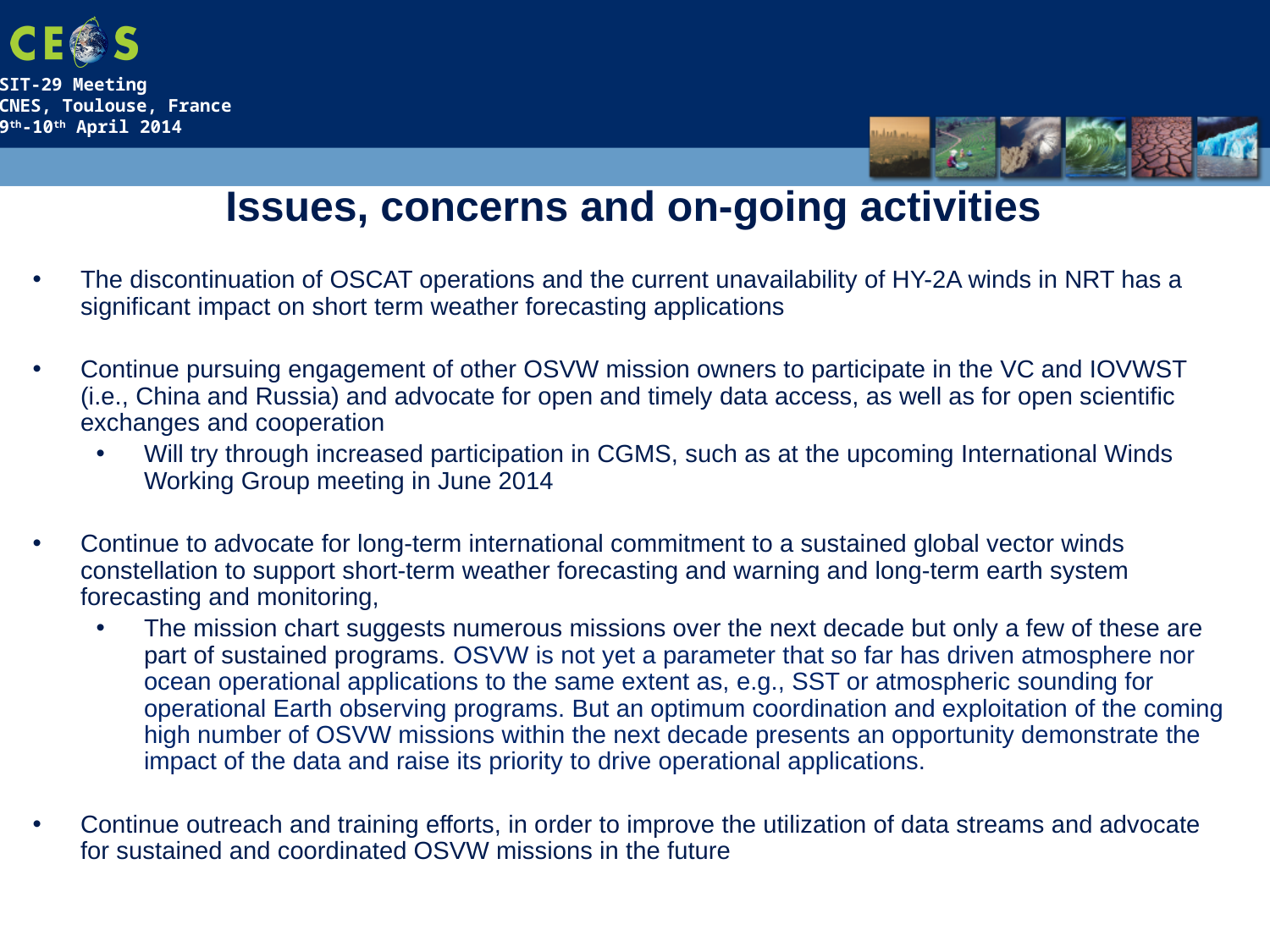

Issues, concerns and on-going activities

The discontinuation of OSCAT operations and the current unavailability of HY-2A winds in NRT has a significant impact on short term weather forecasting applications

Continue pursuing engagement of other OSVW mission owners to participate in the VC and IOVWST  (i.e., China and Russia) and advocate for open and timely data access, as well as for open scientific exchanges and cooperation
Will try through increased participation in CGMS, such as at the upcoming International Winds Working Group meeting in June 2014

Continue to advocate for long-term international commitment to a sustained global vector winds constellation to support short-term weather forecasting and warning and long-term earth system forecasting and monitoring,
The mission chart suggests numerous missions over the next decade but only a few of these are part of sustained programs. OSVW is not yet a parameter that so far has driven atmosphere nor ocean operational applications to the same extent as, e.g., SST or atmospheric sounding for operational Earth observing programs. But an optimum coordination and exploitation of the coming high number of OSVW missions within the next decade presents an opportunity demonstrate the impact of the data and raise its priority to drive operational applications.

Continue outreach and training efforts, in order to improve the utilization of data streams and advocate for sustained and coordinated OSVW missions in the future